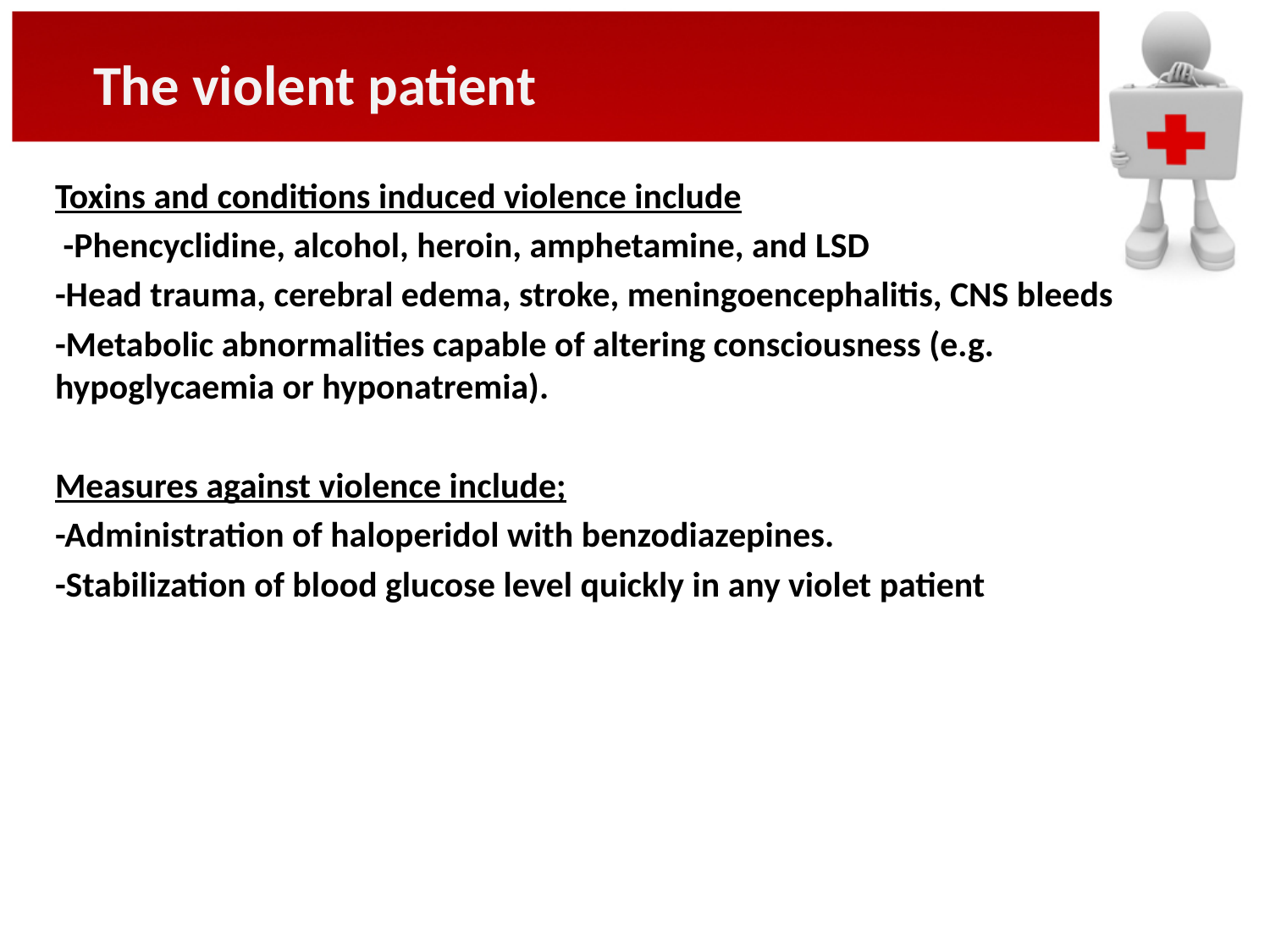

The violent patient

Toxins and conditions induced violence include
 -Phencyclidine, alcohol, heroin, amphetamine, and LSD
-Head trauma, cerebral edema, stroke, meningoencephalitis, CNS bleeds
-Metabolic abnormalities capable of altering consciousness (e.g. hypoglycaemia or hyponatremia).

Measures against violence include;
-Administration of haloperidol with benzodiazepines.
-Stabilization of blood glucose level quickly in any violet patient